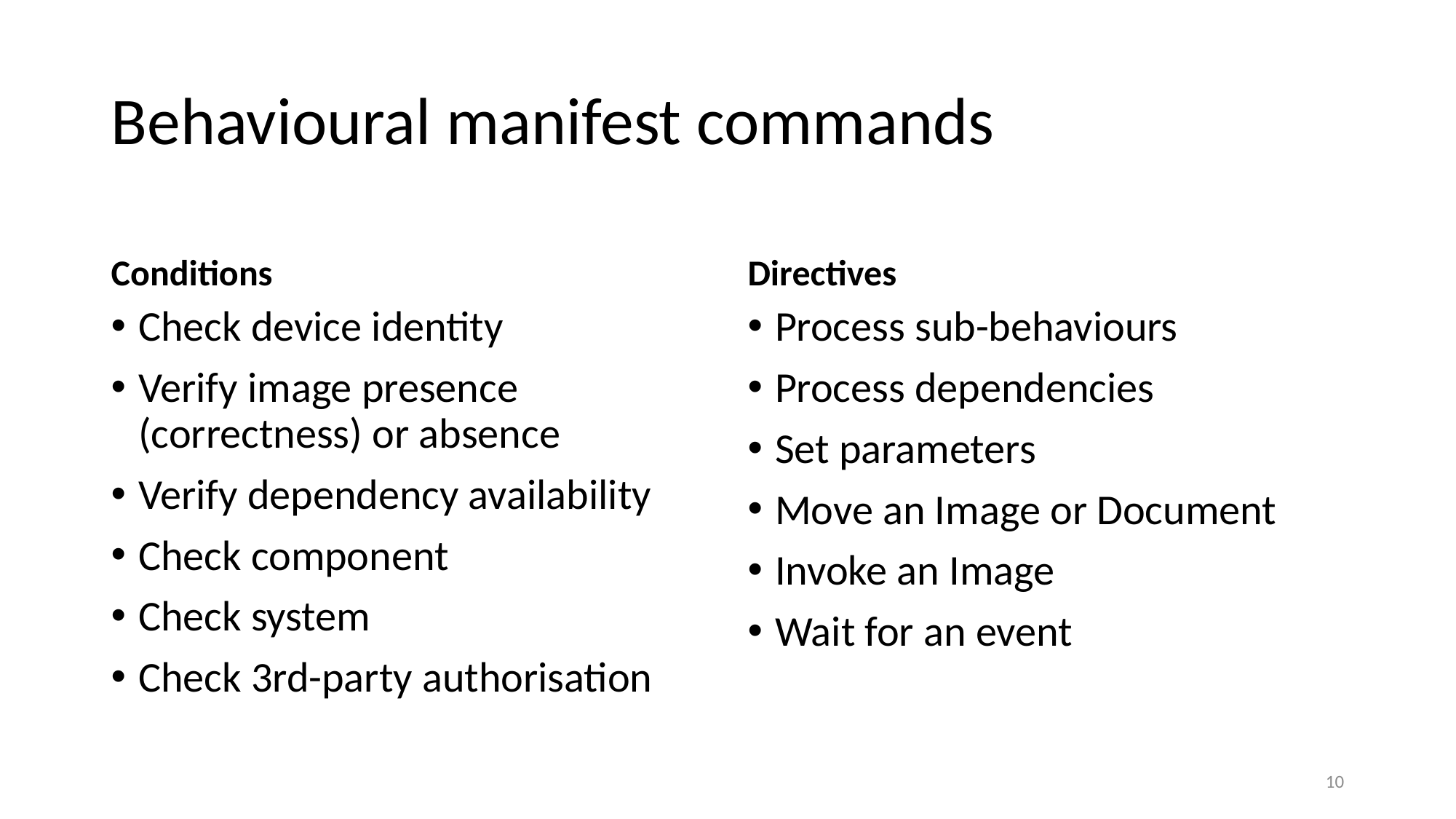

# Behavioural manifest commands
Conditions
Directives
Check device identity
Verify image presence (correctness) or absence
Verify dependency availability
Check component
Check system
Check 3rd-party authorisation
Process sub-behaviours
Process dependencies
Set parameters
Move an Image or Document
Invoke an Image
Wait for an event
10